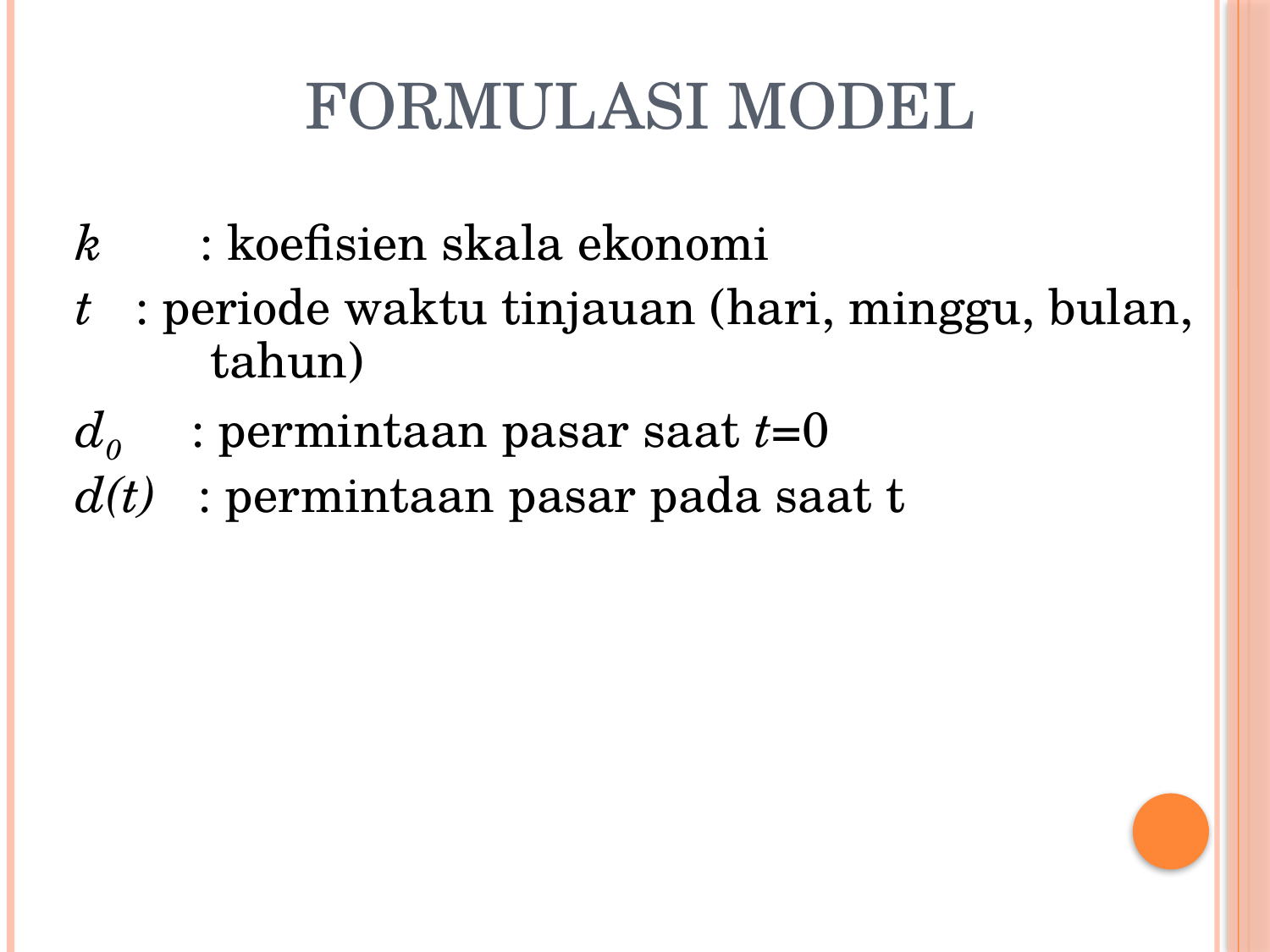

# Formulasi Model
k       : koefisien skala ekonomi
t   : periode waktu tinjauan (hari, minggu, bulan, tahun)
d0     : permintaan pasar saat t=0
d(t)   : permintaan pasar pada saat t